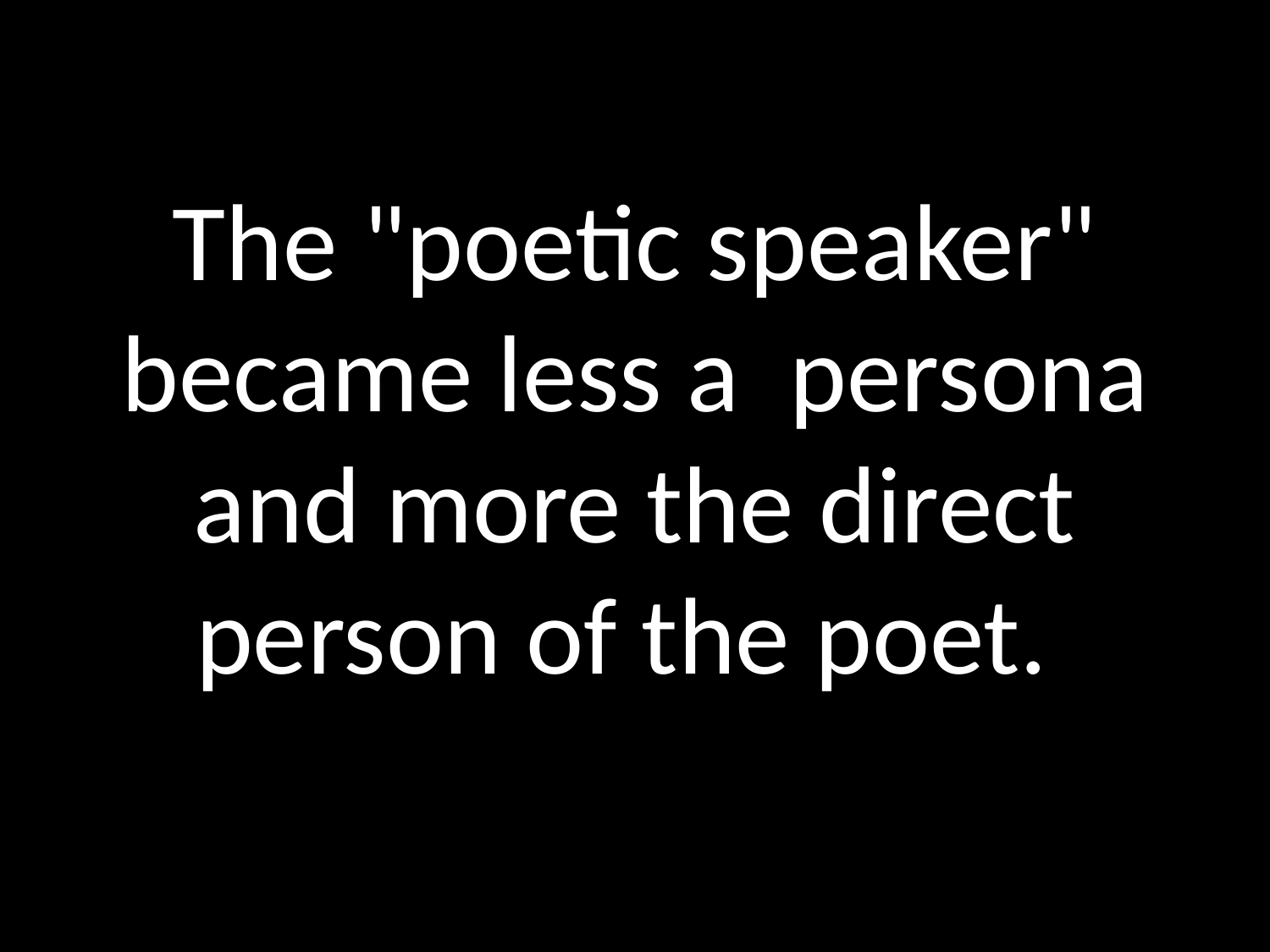

# The "poetic speaker" became less a  persona and more the direct person of the poet.